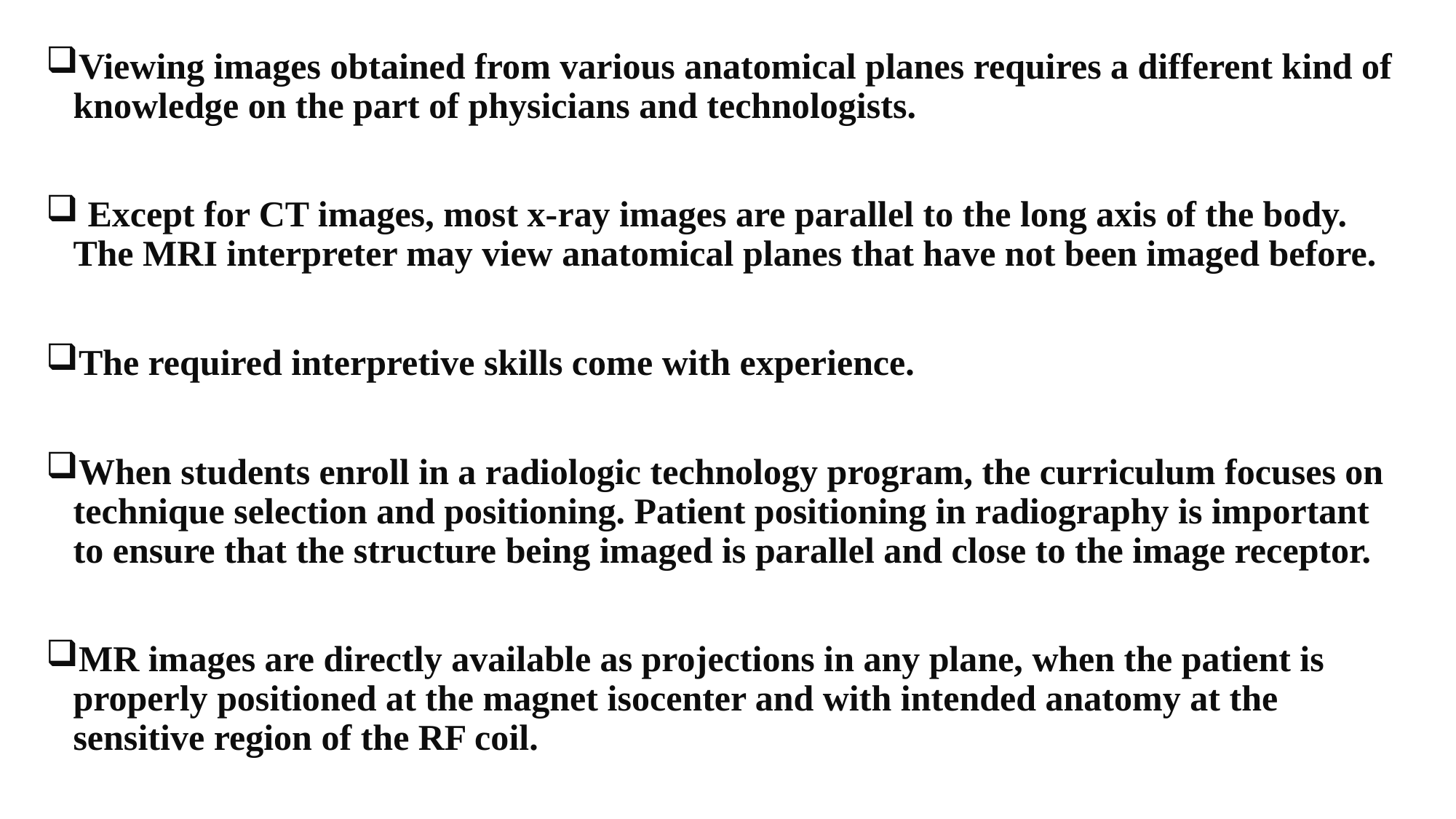

Viewing images obtained from various anatomical planes requires a different kind of knowledge on the part of physicians and technologists.

 Except for CT images, most x-ray images are parallel to the long axis of the body. The MRI interpreter may view anatomical planes that have not been imaged before.

The required interpretive skills come with experience.

When students enroll in a radiologic technology program, the curriculum focuses on technique selection and positioning. Patient positioning in radiography is important to ensure that the structure being imaged is parallel and close to the image receptor.

MR images are directly available as projections in any plane, when the patient is properly positioned at the magnet isocenter and with intended anatomy at the sensitive region of the RF coil.